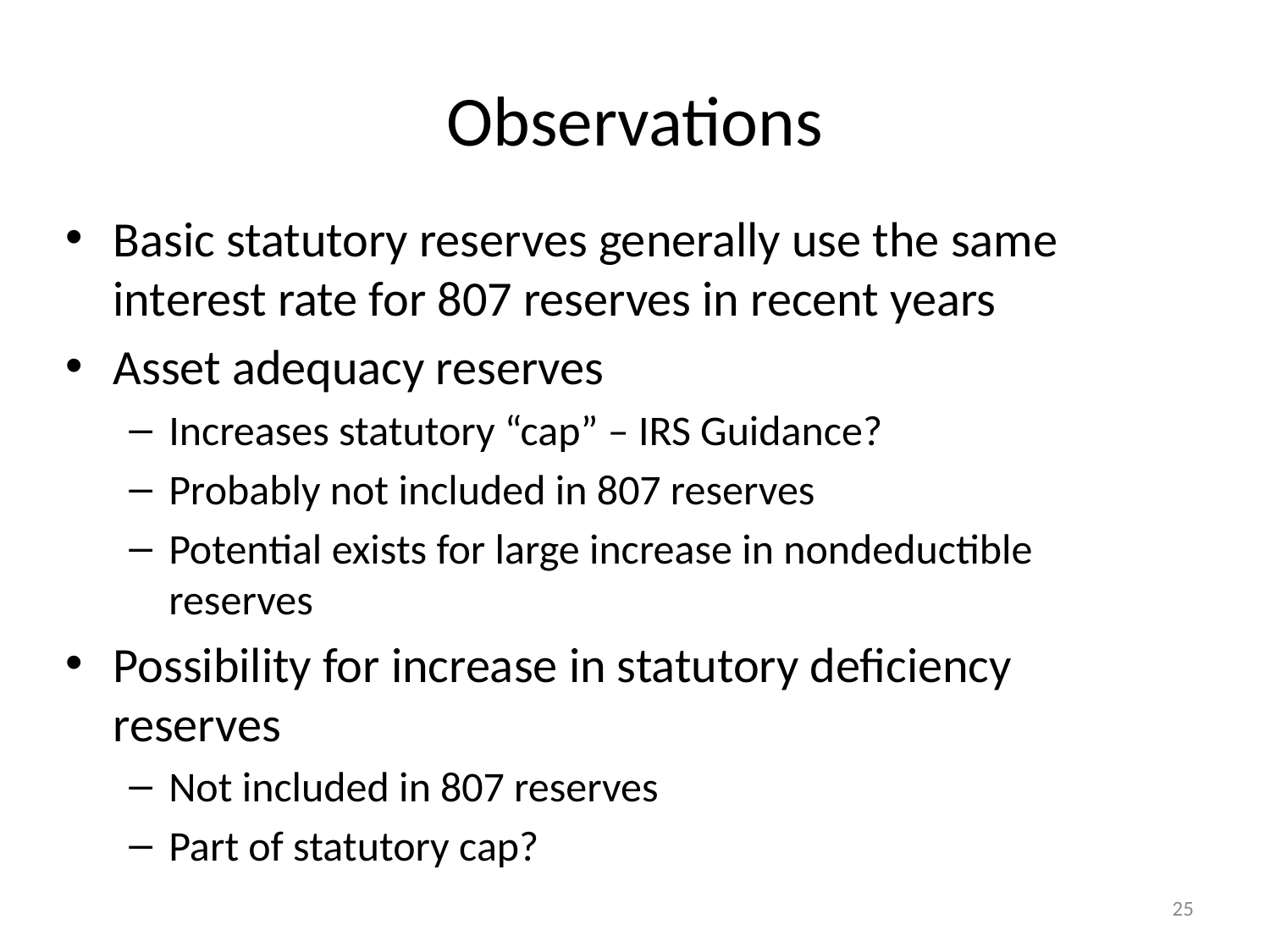

Observations
Basic statutory reserves generally use the same interest rate for 807 reserves in recent years
Asset adequacy reserves
Increases statutory “cap” – IRS Guidance?
Probably not included in 807 reserves
Potential exists for large increase in nondeductible reserves
Possibility for increase in statutory deficiency reserves
Not included in 807 reserves
Part of statutory cap?
25